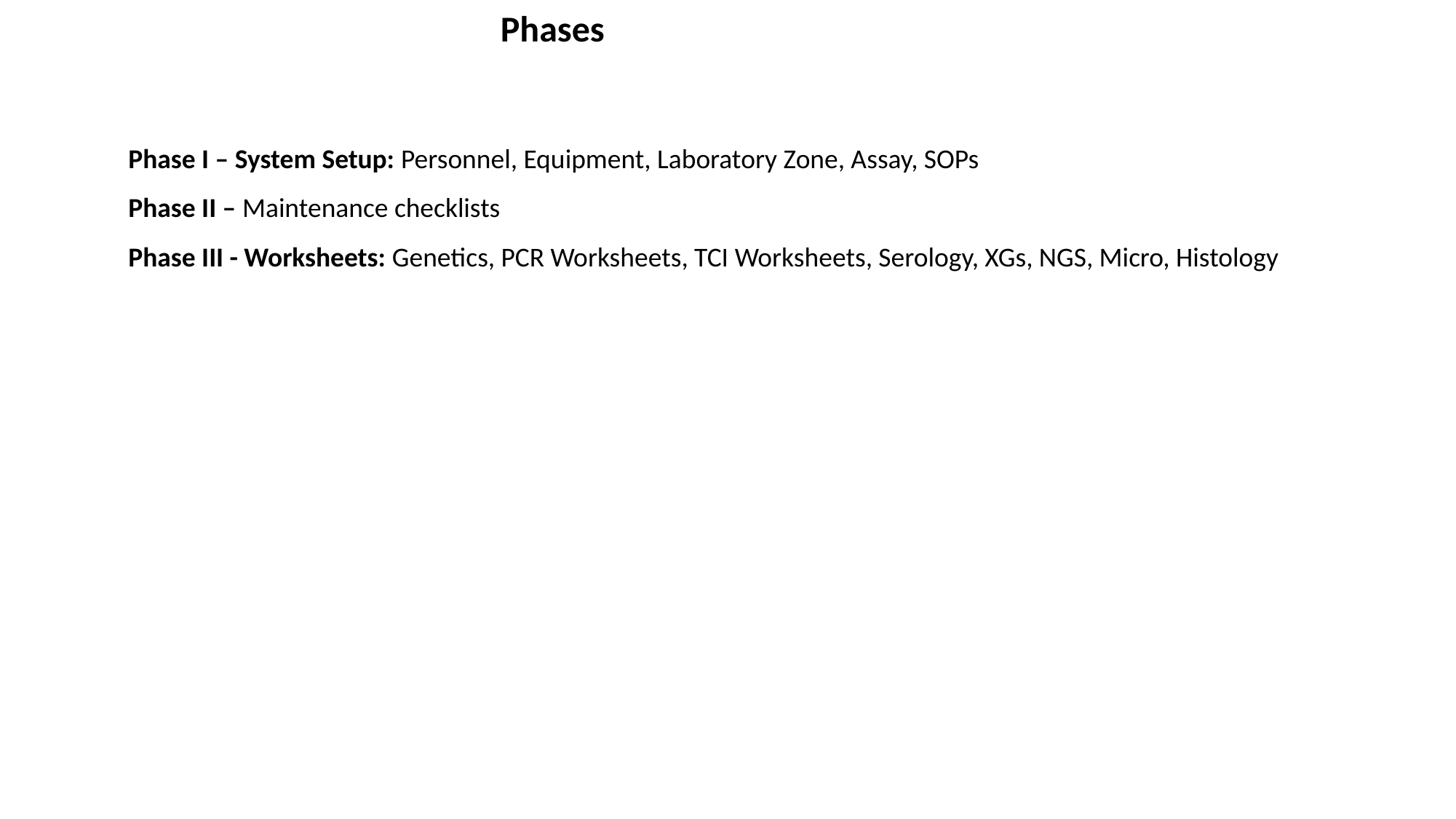

Phases
Phase I – System Setup: Personnel, Equipment, Laboratory Zone, Assay, SOPs
Phase II – Maintenance checklists
Phase III - Worksheets: Genetics, PCR Worksheets, TCI Worksheets, Serology, XGs, NGS, Micro, Histology